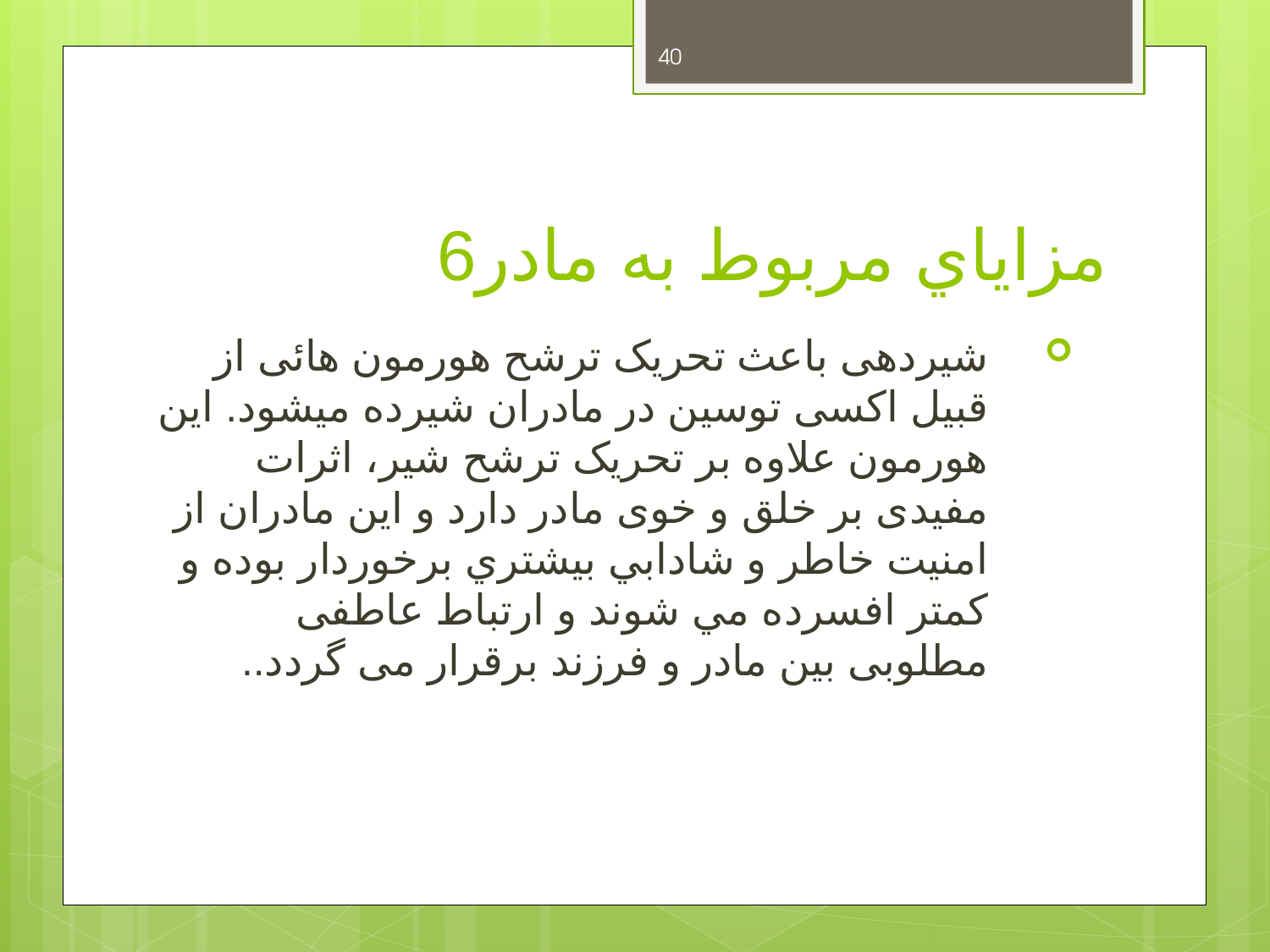

40
# مزاياي مربوط به مادر6
شيردهی باعث تحريک ترشح هورمون هائی از قبيل اکسی توسين در مادران شيرده ميشود. اين هورمون علاوه بر تحريک ترشح شير، اثرات مفيدی بر خلق و خوی مادر دارد و اين مادران از امنيت خاطر و شادابي بيشتري برخوردار بوده و كمتر افسرده مي شوند و ارتباط عاطفی مطلوبی بين مادر و فرزند برقرار می گردد..